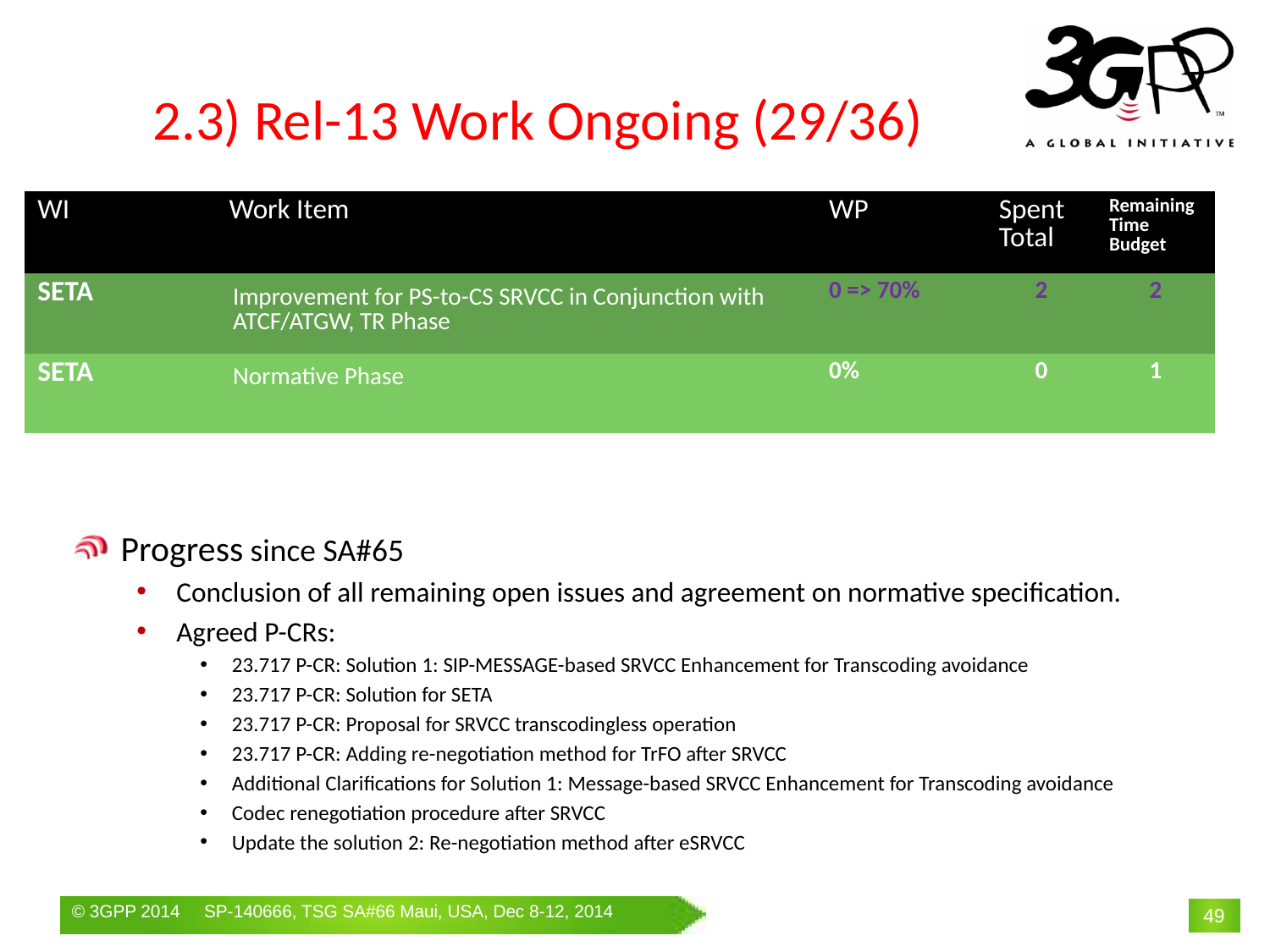

# 2.3) Rel-13 Work Ongoing (29/36)
| WI | Work Item | WP | Spent Total | Remaining Time Budget |
| --- | --- | --- | --- | --- |
| SETA | Improvement for PS-to-CS SRVCC in Conjunction with ATCF/ATGW, TR Phase | 0 => 70% | 2 | 2 |
| SETA | Normative Phase | 0% | 0 | 1 |
Progress since SA#65
Conclusion of all remaining open issues and agreement on normative specification.
Agreed P-CRs:
23.717 P-CR: Solution 1: SIP-MESSAGE-based SRVCC Enhancement for Transcoding avoidance
23.717 P-CR: Solution for SETA
23.717 P-CR: Proposal for SRVCC transcodingless operation
23.717 P-CR: Adding re-negotiation method for TrFO after SRVCC
Additional Clarifications for Solution 1: Message-based SRVCC Enhancement for Transcoding avoidance
Codec renegotiation procedure after SRVCC
Update the solution 2: Re-negotiation method after eSRVCC